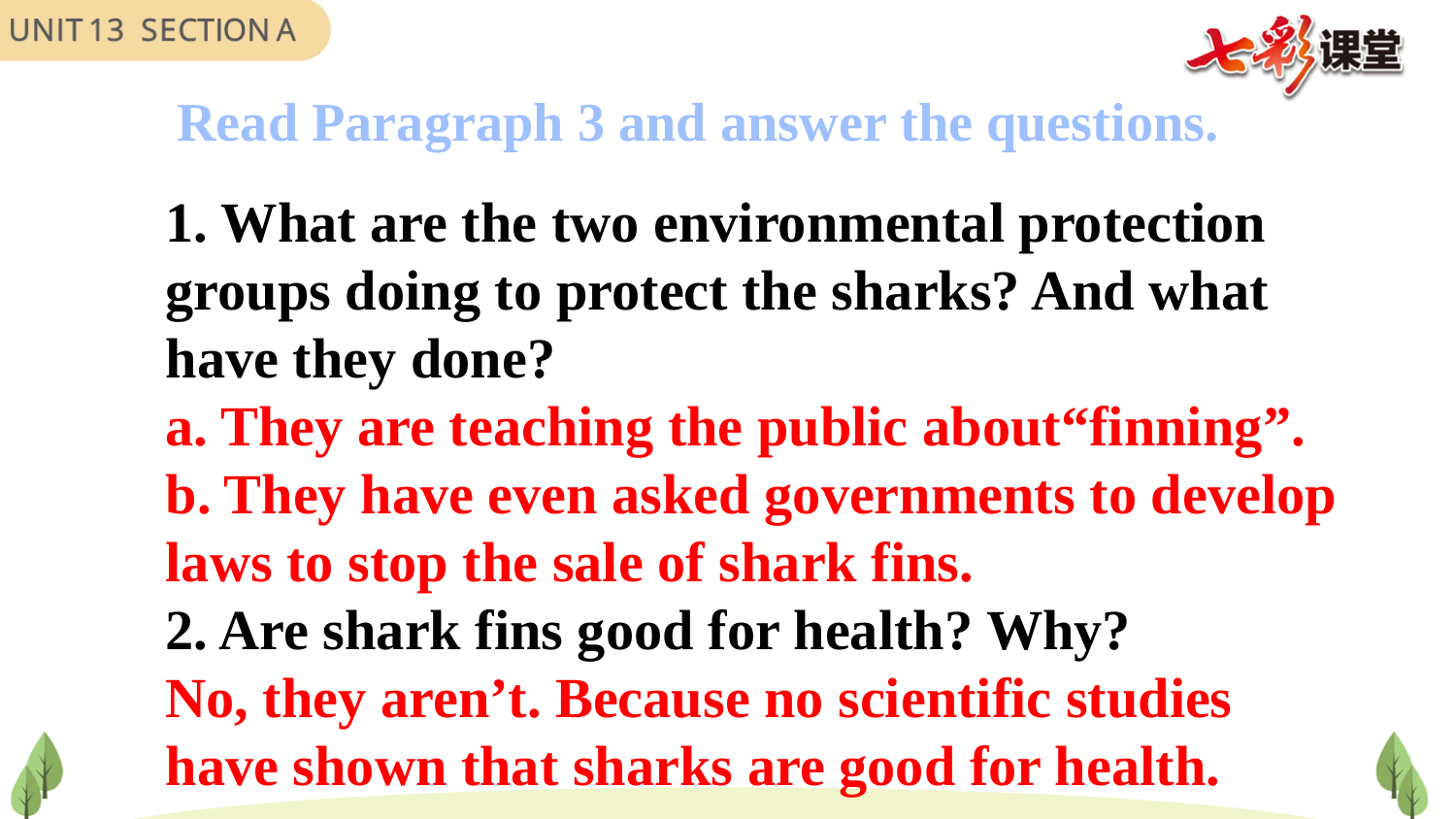

Read Paragraph 3 and answer the questions.
1. What are the two environmental protection groups doing to protect the sharks? And what have they done?
a. They are teaching the public about“finning”.
b. They have even asked governments to develop laws to stop the sale of shark fins.
2. Are shark fins good for health? Why?
No, they aren’t. Because no scientific studies have shown that sharks are good for health.